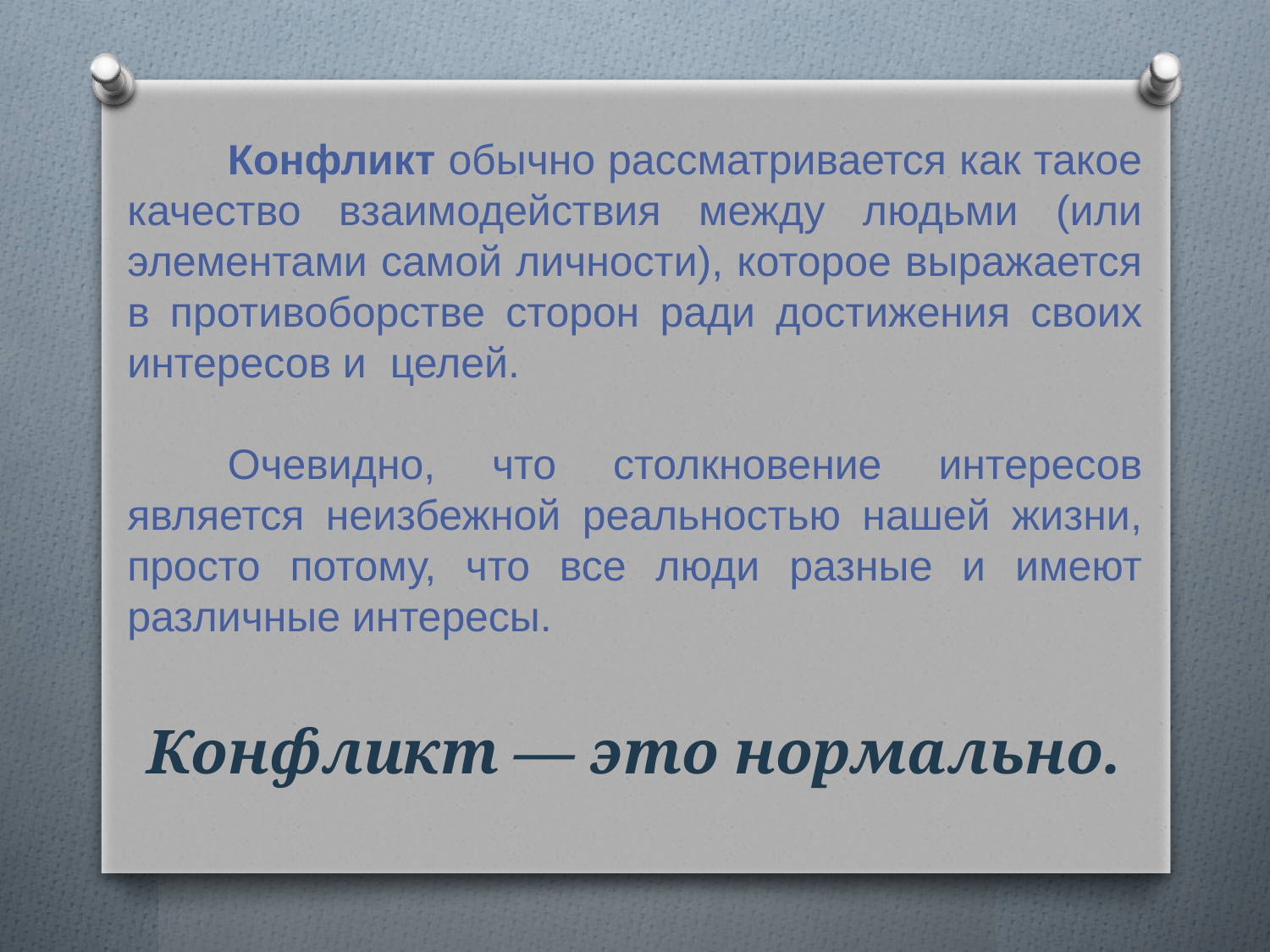

Конфликт обычно рассматривается как такое качество взаимодействия между людьми (или элементами самой личности), которое выражается в противоборстве сторон ради достижения своих интересов и  целей.

Очевидно, что столкновение интересов является неизбежной реальностью нашей жизни, просто потому, что все люди разные и имеют различные интересы.
# Конфликт — это нормально.